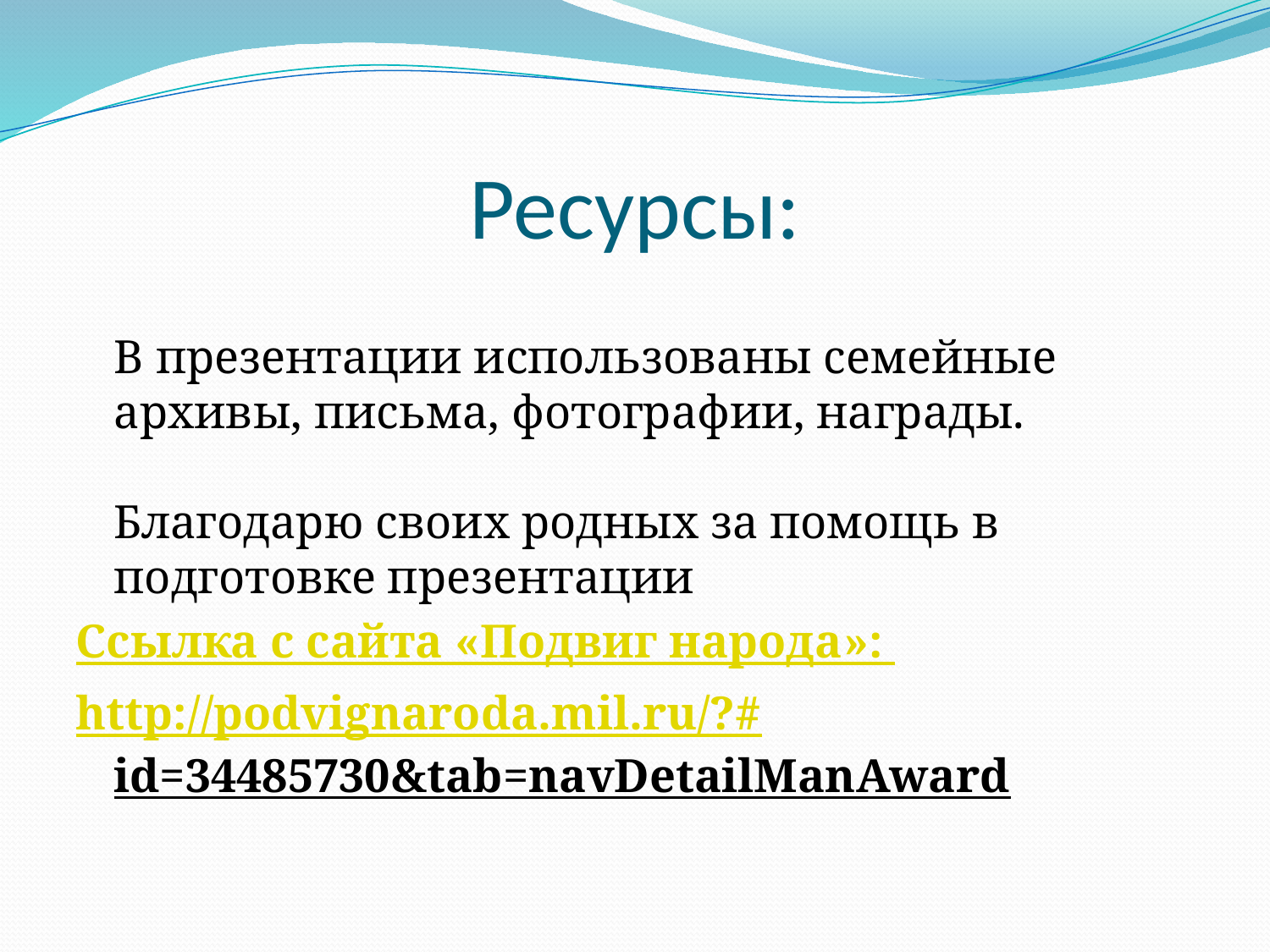

# Ресурсы:
В презентации использованы семейные архивы, письма, фотографии, награды.
Благодарю своих родных за помощь в подготовке презентации
Ссылка с сайта «Подвиг народа»:
http://podvignaroda.mil.ru/?#id=34485730&tab=navDetailManAward